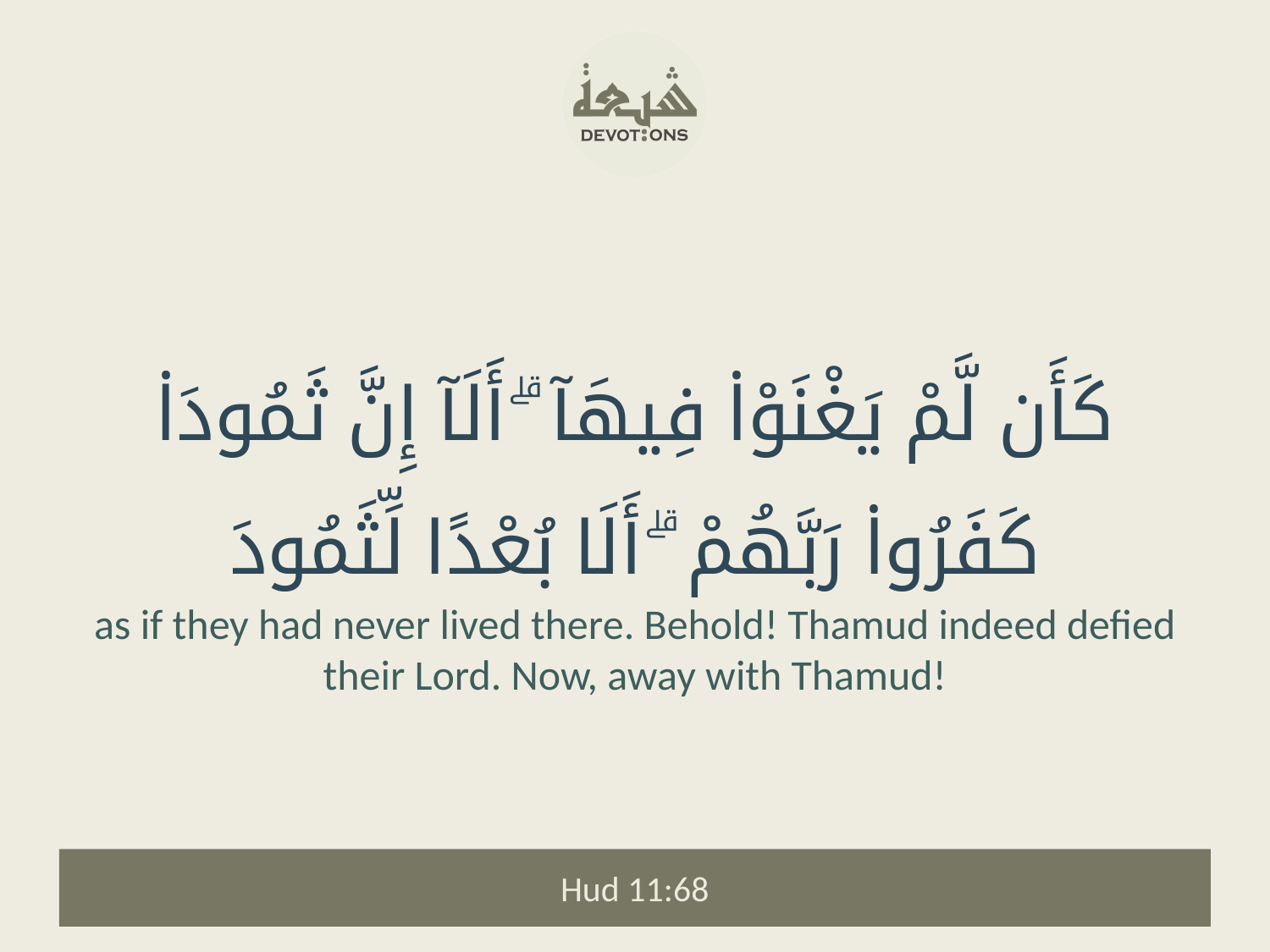

كَأَن لَّمْ يَغْنَوْا۟ فِيهَآ ۗ أَلَآ إِنَّ ثَمُودَا۟ كَفَرُوا۟ رَبَّهُمْ ۗ أَلَا بُعْدًا لِّثَمُودَ
as if they had never lived there. Behold! Thamud indeed defied their Lord. Now, away with Thamud!
Hud 11:68